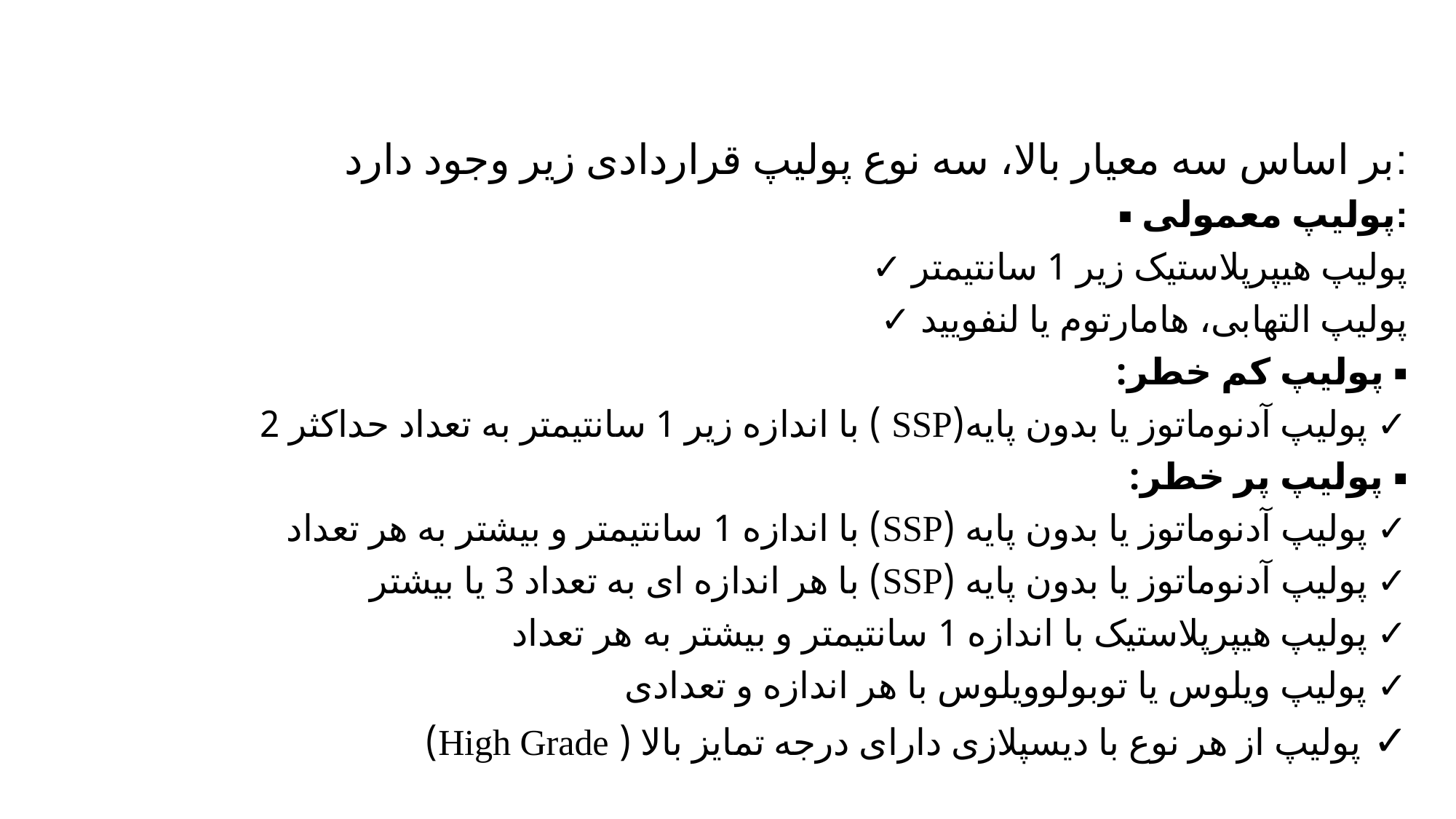

#
بر اساس سه معیار بالا، سه نوع پولیپ قراردادی زیر وجود دارد:
▪ پولیپ معمولی:
✓ پولیپ هیپرپلاستیک زیر 1 سانتیمتر
✓ پولیپ التهابی، هامارتوم یا لنفویید
▪ پولیپ کم خطر:
✓ پولیپ آدنوماتوز یا بدون پایه(SSP ) با اندازه زیر 1 سانتیمتر به تعداد حداکثر 2
▪ پولیپ پر خطر:
✓ پولیپ آدنوماتوز یا بدون پایه (SSP) با اندازه 1 سانتیمتر و بیشتر به هر تعداد
✓ پولیپ آدنوماتوز یا بدون پایه (SSP) با هر اندازه ای به تعداد 3 یا بیشتر
✓ پولیپ هیپرپلاستیک با اندازه 1 سانتیمتر و بیشتر به هر تعداد
✓ پولیپ ویلوس یا توبولوویلوس با هر اندازه و تعدادی
✓ پولیپ از هر نوع با دیسپلازی دارای درجه تمایز بالا ( High Grade)